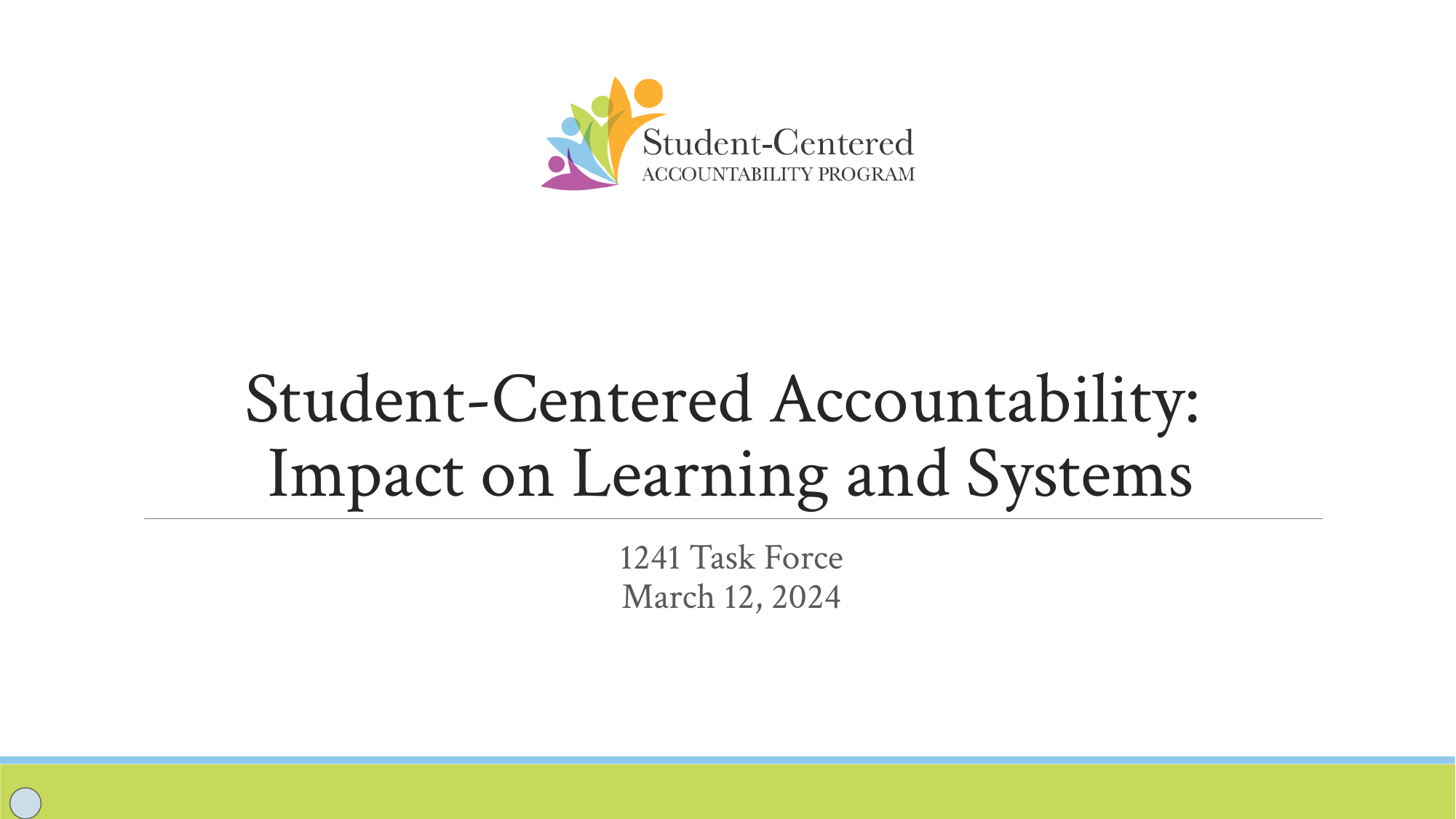

# Student-Centered Accountability: Impact on Learning and Systems
1241 Task Force
March 12, 2024